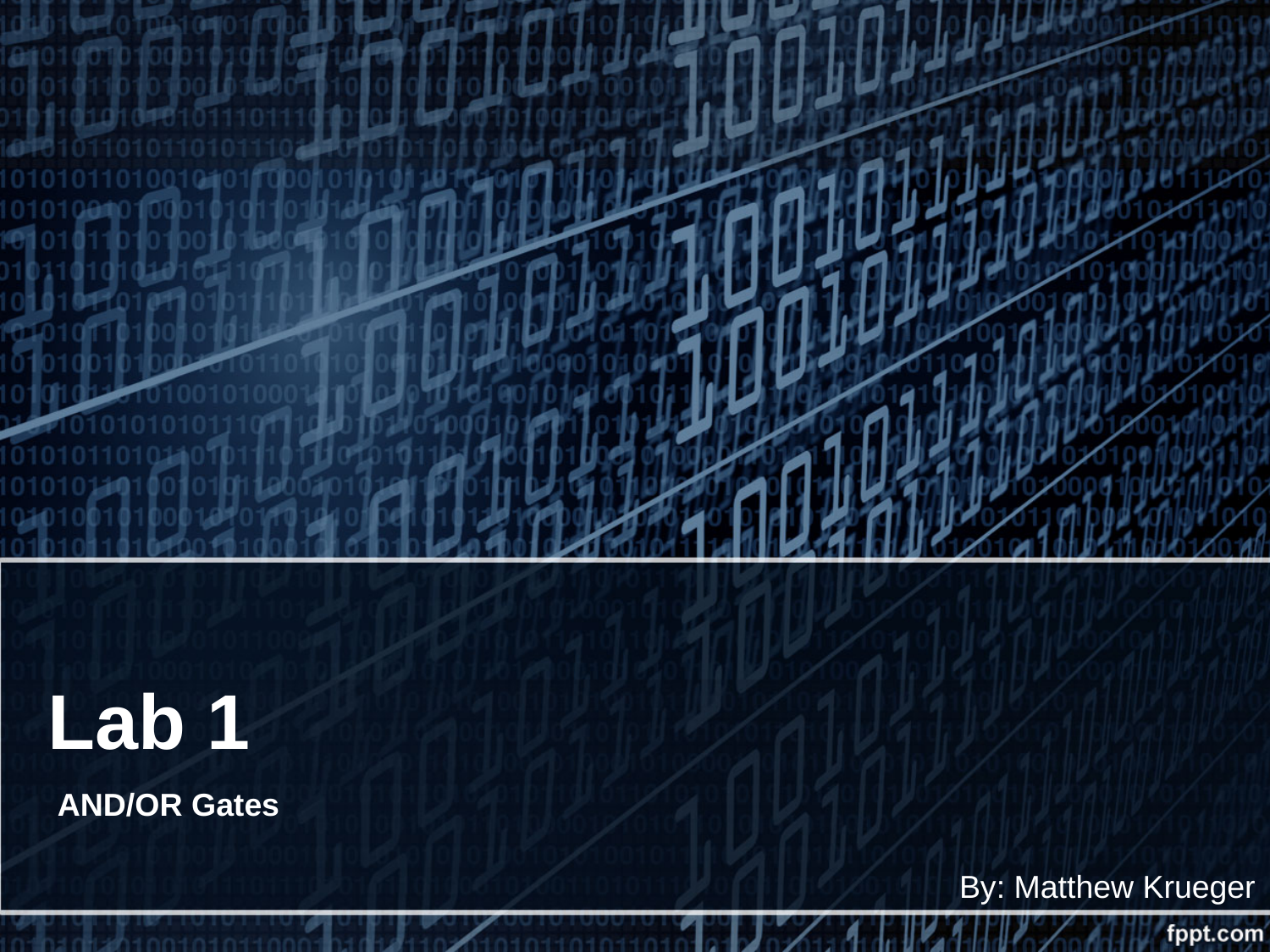

# Lab 1
AND/OR Gates
By: Matthew Krueger